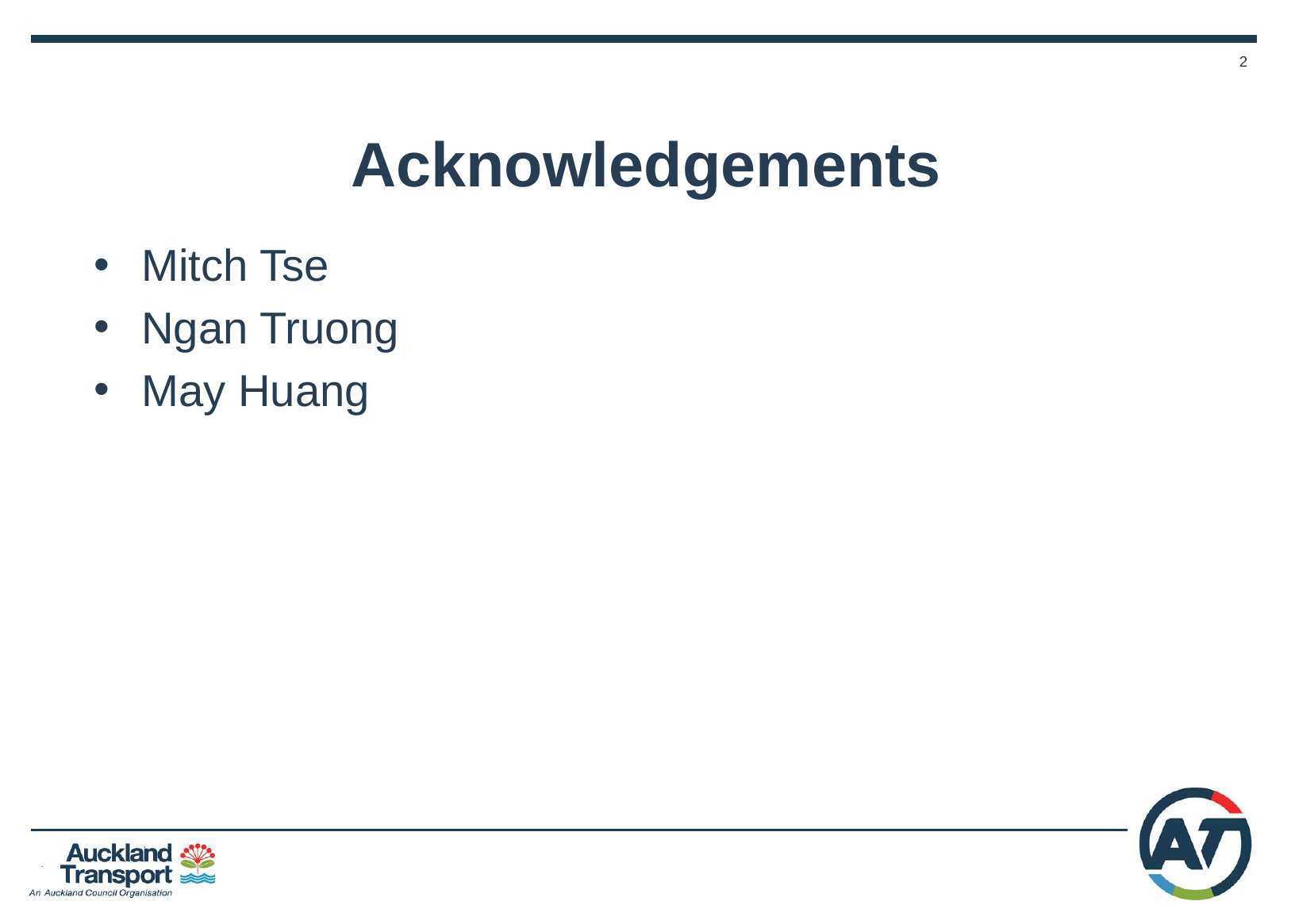

# Acknowledgements
Mitch Tse
Ngan Truong
May Huang